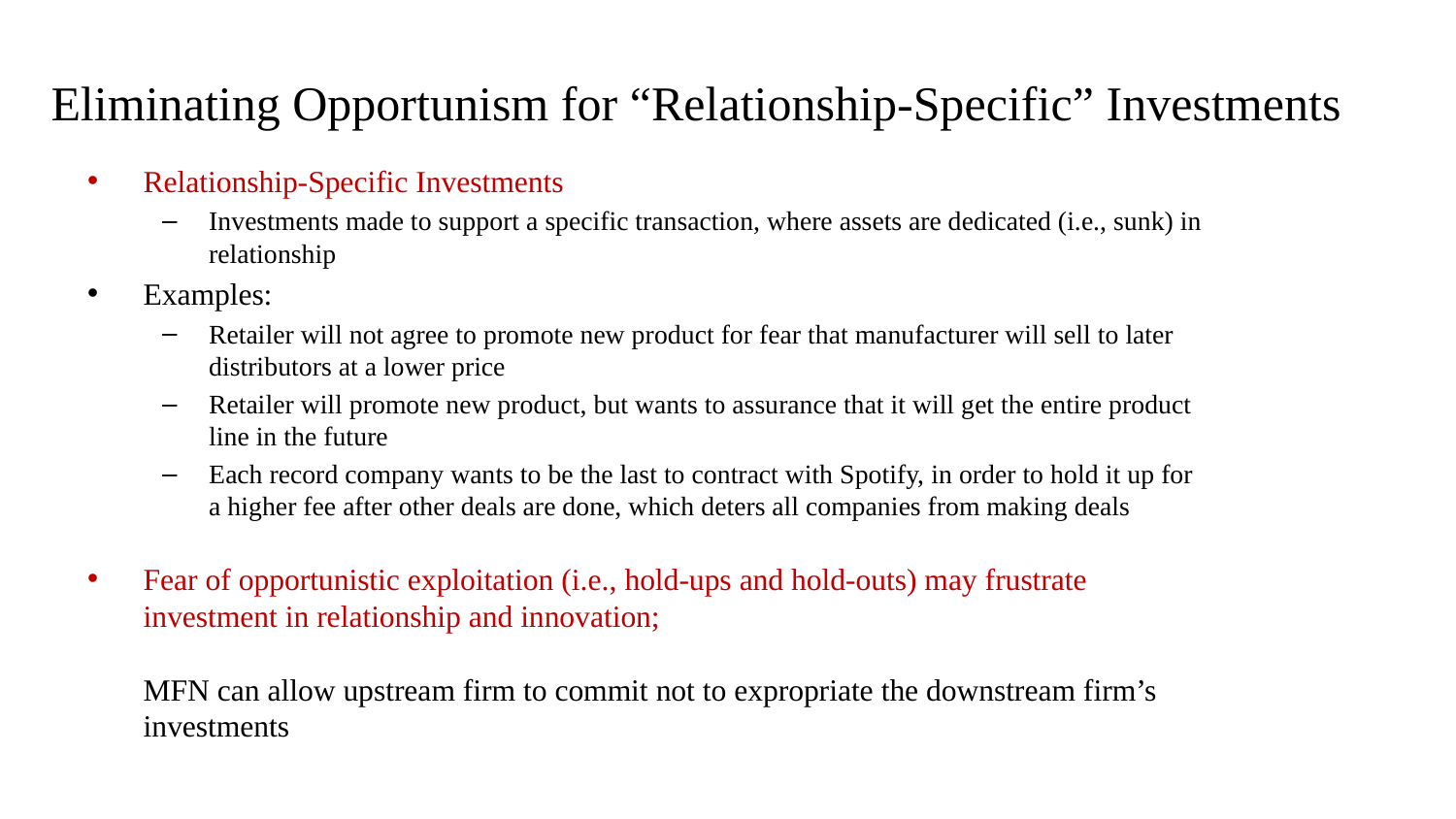

# Eliminating Opportunism for “Relationship-Specific” Investments
Relationship-Specific Investments
Investments made to support a specific transaction, where assets are dedicated (i.e., sunk) in relationship
Examples:
Retailer will not agree to promote new product for fear that manufacturer will sell to later distributors at a lower price
Retailer will promote new product, but wants to assurance that it will get the entire product line in the future
Each record company wants to be the last to contract with Spotify, in order to hold it up for a higher fee after other deals are done, which deters all companies from making deals
Fear of opportunistic exploitation (i.e., hold-ups and hold-outs) may frustrate investment in relationship and innovation;
MFN can allow upstream firm to commit not to expropriate the downstream firm’s investments